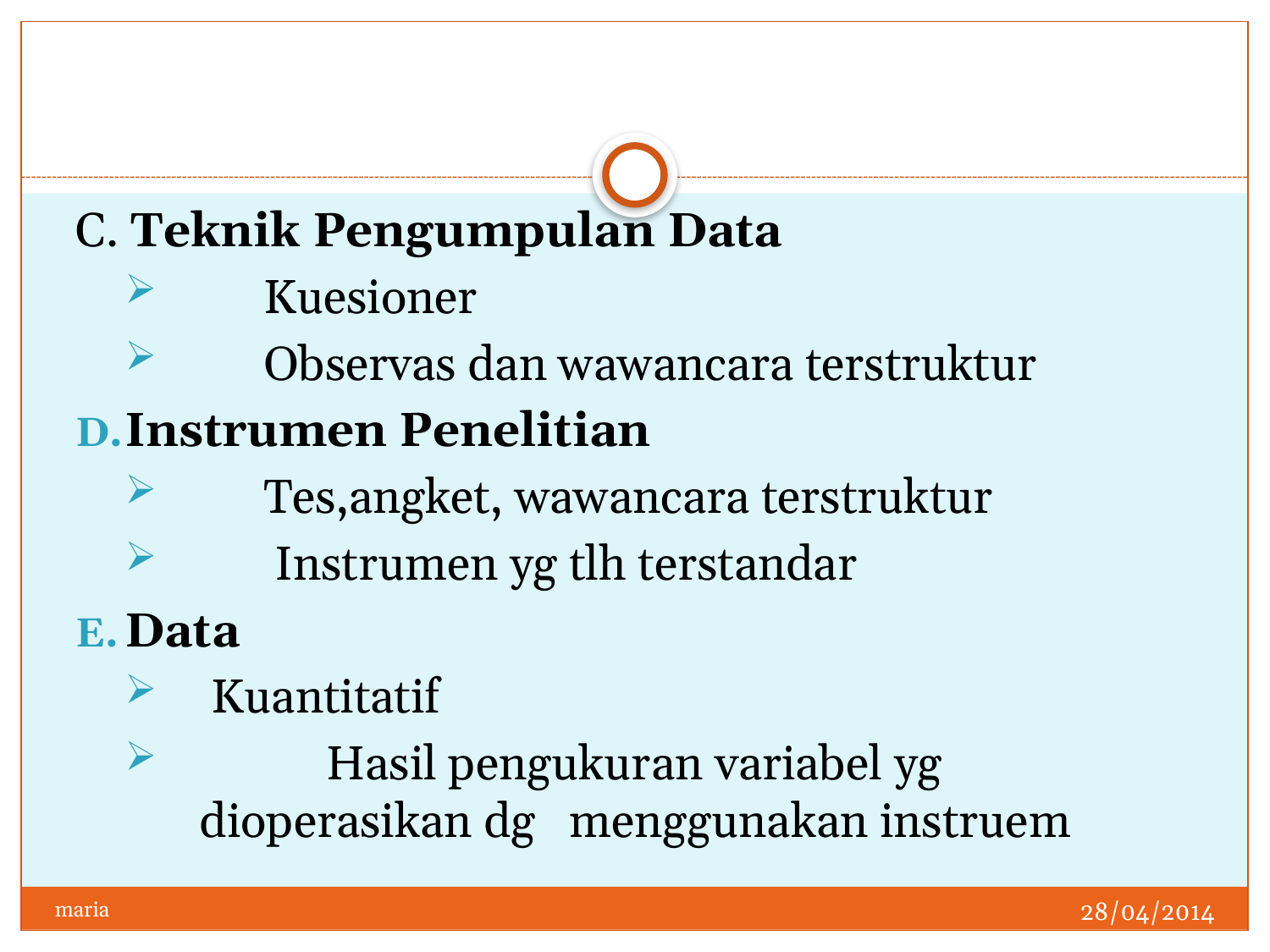

C. Teknik Pengumpulan Data
	 Kuesioner
	 Observas dan wawancara terstruktur
Instrumen Penelitian
	 Tes,angket, wawancara terstruktur
	  Instrumen yg tlh terstandar
Data
   Kuantitatif
	Hasil pengukuran variabel yg dioperasikan dg   menggunakan instruem
28/04/2014
maria